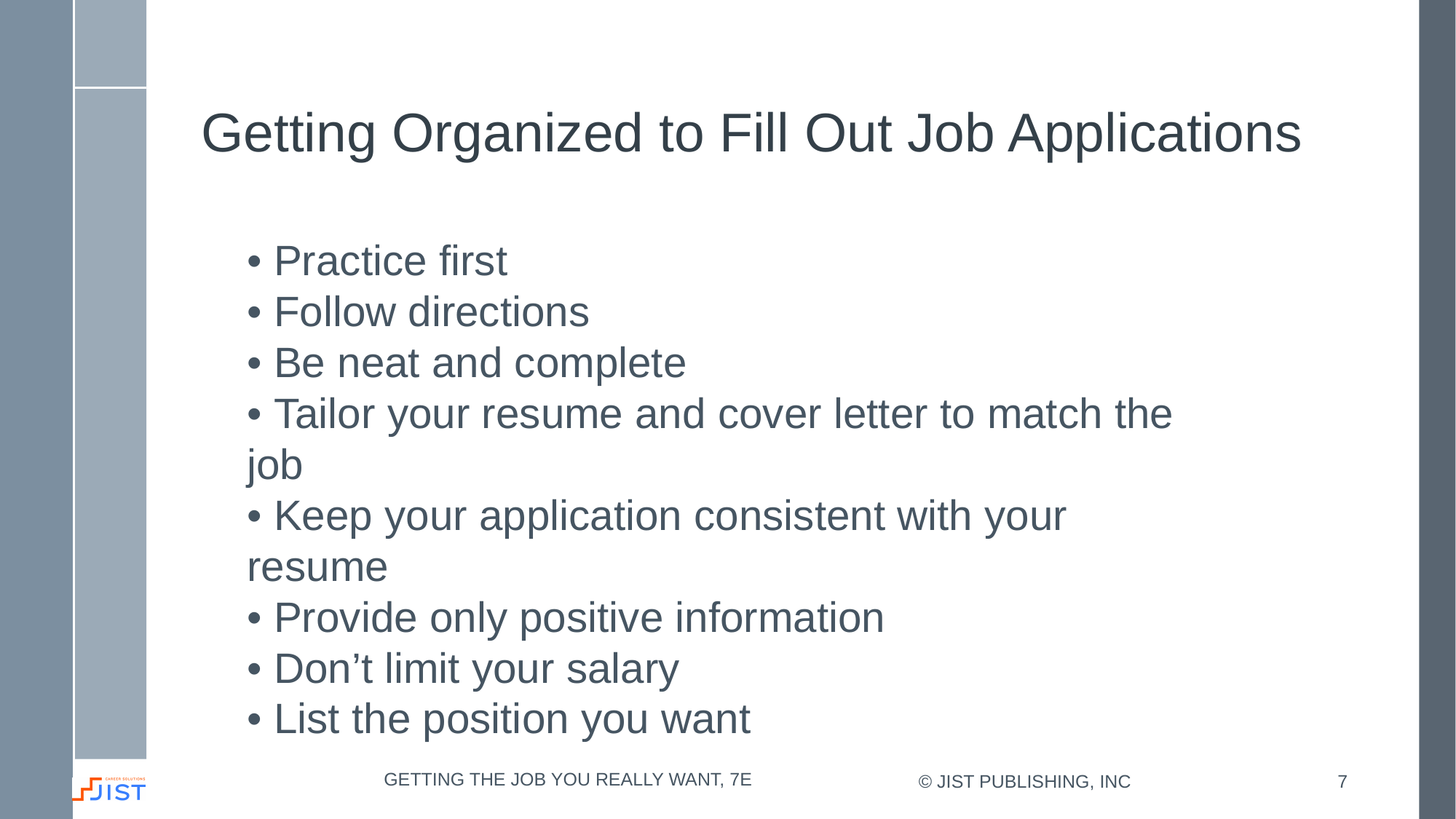

# Getting Organized to Fill Out Job Applications
• Practice first
• Follow directions
• Be neat and complete
• Tailor your resume and cover letter to match the job
• Keep your application consistent with your resume
• Provide only positive information
• Don’t limit your salary
• List the position you want
Getting the job you really want, 7e
© JIST Publishing, Inc
7